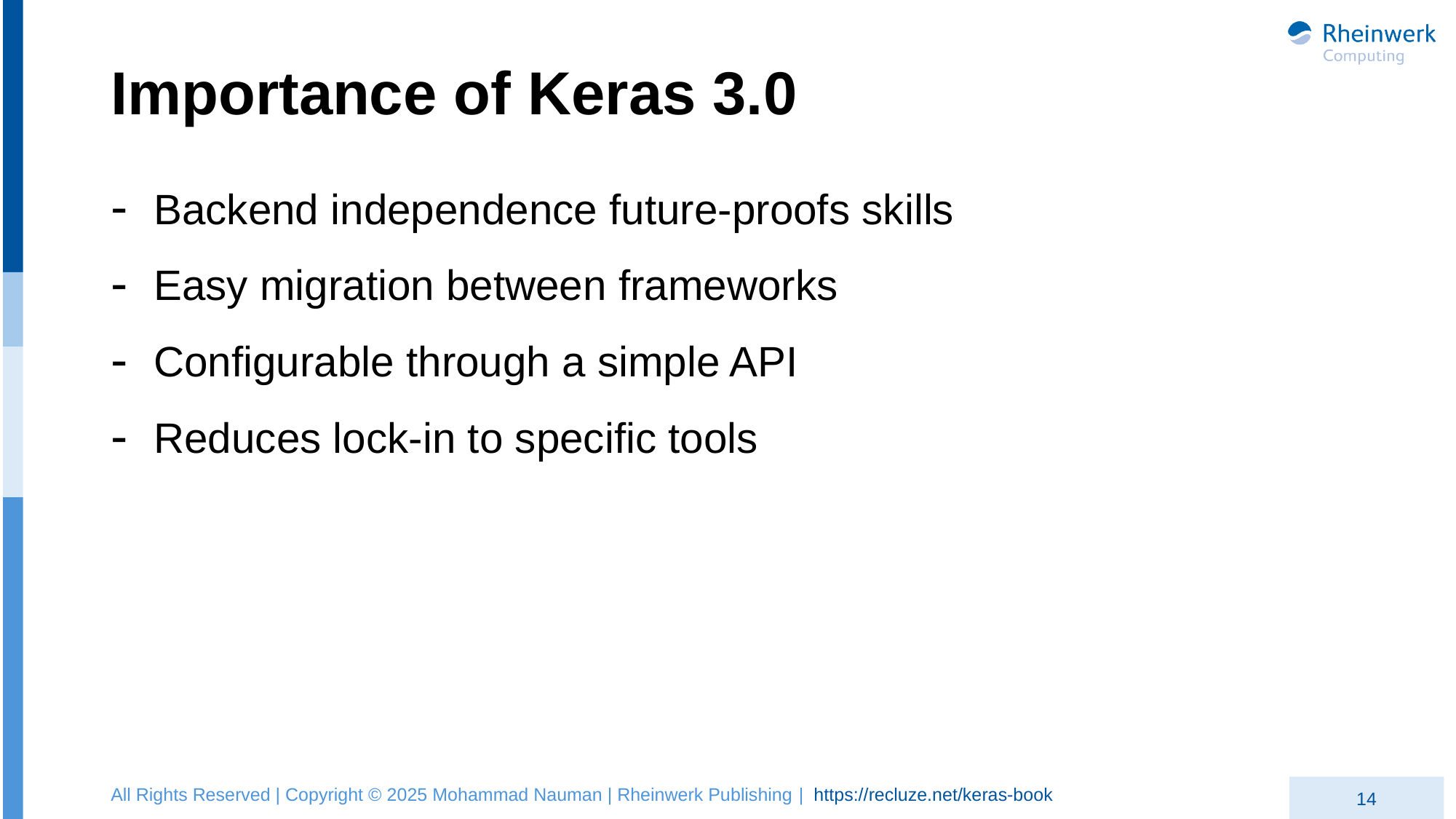

# Importance of Keras 3.0
Backend independence future-proofs skills
Easy migration between frameworks
Configurable through a simple API
Reduces lock-in to specific tools